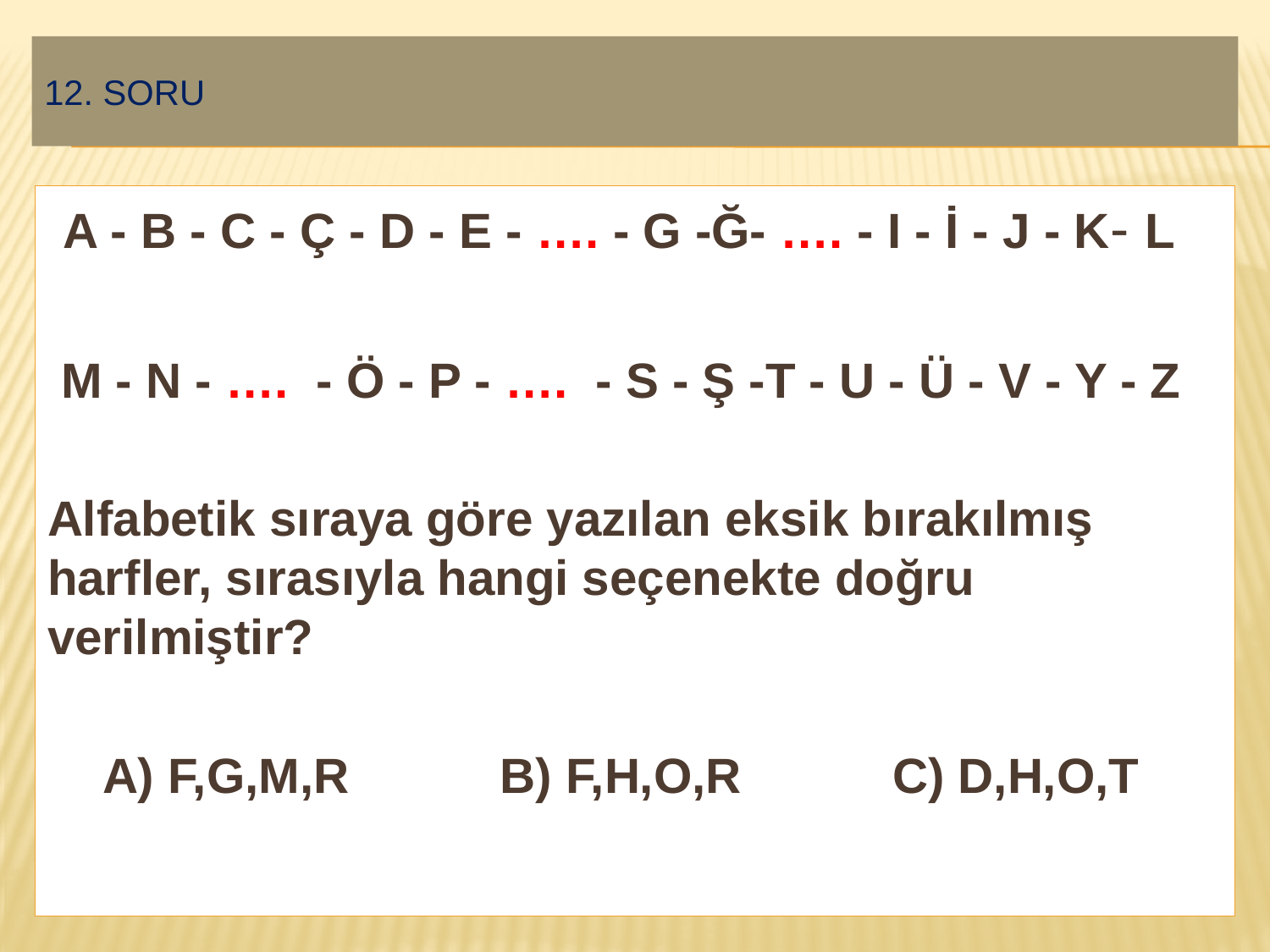

# 12. SORU
 A - B - C - Ç - D - E - …. - G -Ğ- …. - I - İ - J - K- L

 M - N - ….  - Ö - P - ….  - S - Ş -T - U - Ü - V - Y - Z

Alfabetik sıraya göre yazılan eksik bırakılmış harfler, sırasıyla hangi seçenekte doğru verilmiştir?

    A) F,G,M,R           B) F,H,O,R           C) D,H,O,T